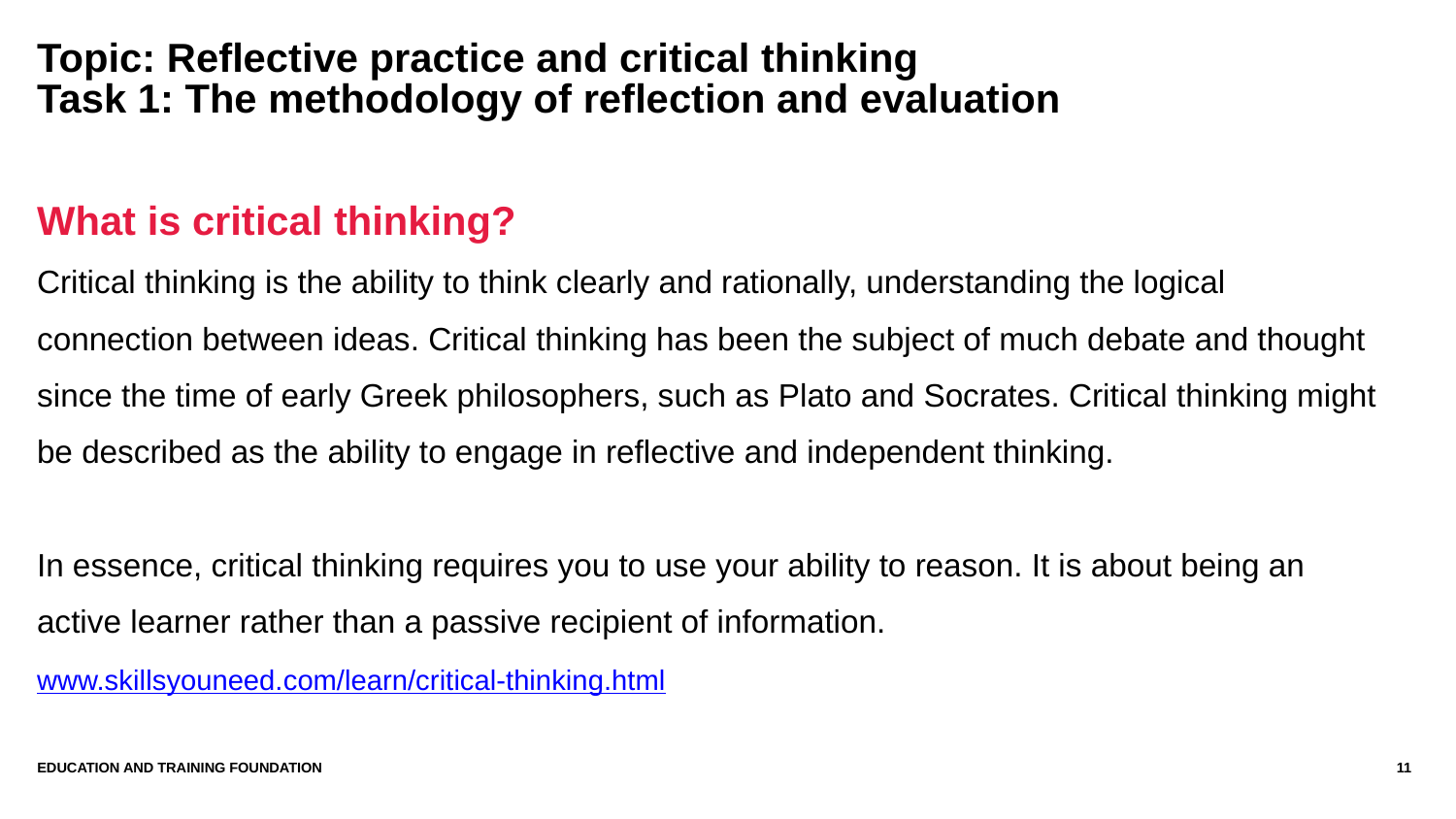

# Topic: Reflective practice and critical thinking Task 1: The methodology of reflection and evaluation
What is critical thinking?
Critical thinking is the ability to think clearly and rationally, understanding the logical connection between ideas. Critical thinking has been the subject of much debate and thought since the time of early Greek philosophers, such as Plato and Socrates. Critical thinking might be described as the ability to engage in reflective and independent thinking.

In essence, critical thinking requires you to use your ability to reason. It is about being an active learner rather than a passive recipient of information.
www.skillsyouneed.com/learn/critical-thinking.html

Education and Training Foundation
11